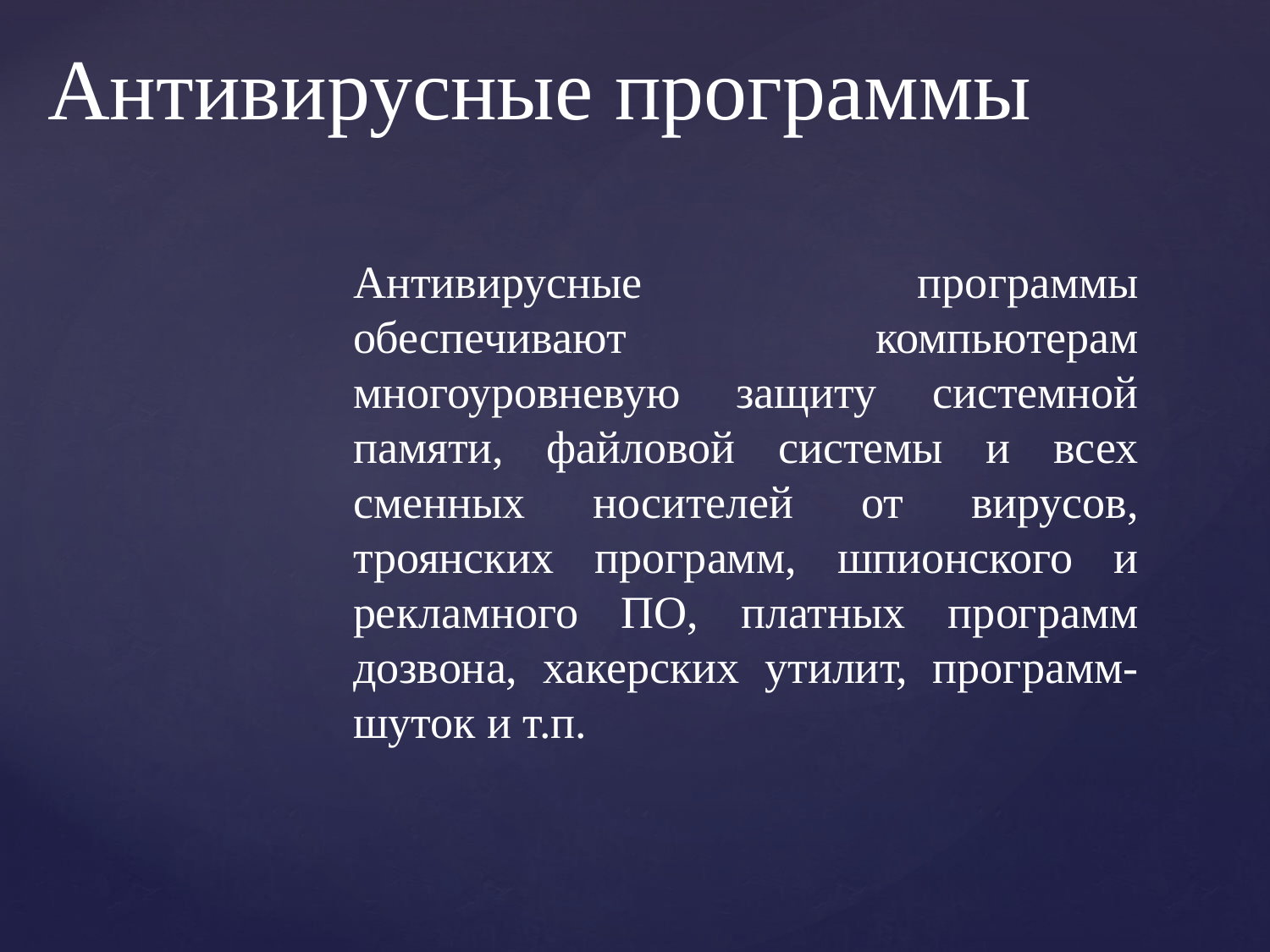

# Антивирусные программы
		Антивирусные программы обеспечивают компьютерам многоуровневую защиту системной памяти, файловой системы и всех сменных носителей от вирусов, троянских программ, шпионского и рекламного ПО, платных программ дозвона, хакерских утилит, программ-шуток и т.п.